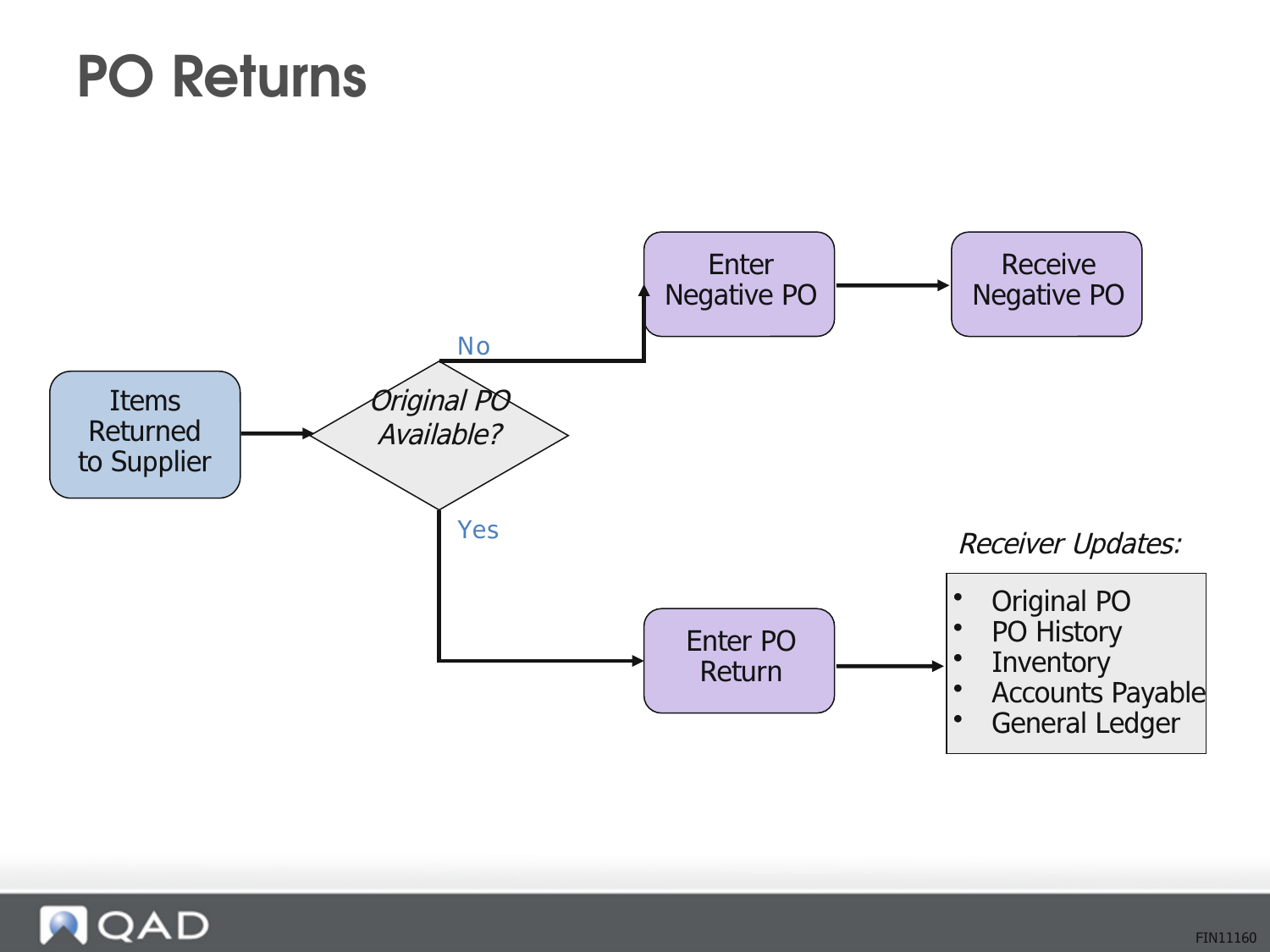

# PO Returns

Enter Negative PO

Receive Negative PO

No

Original PO Available?

Items
Returned
to Supplier

Yes
Receiver Updates:

 Original PO
 PO History
 Inventory
 Accounts Payable
 General Ledger

Enter PO Return

FIN11160